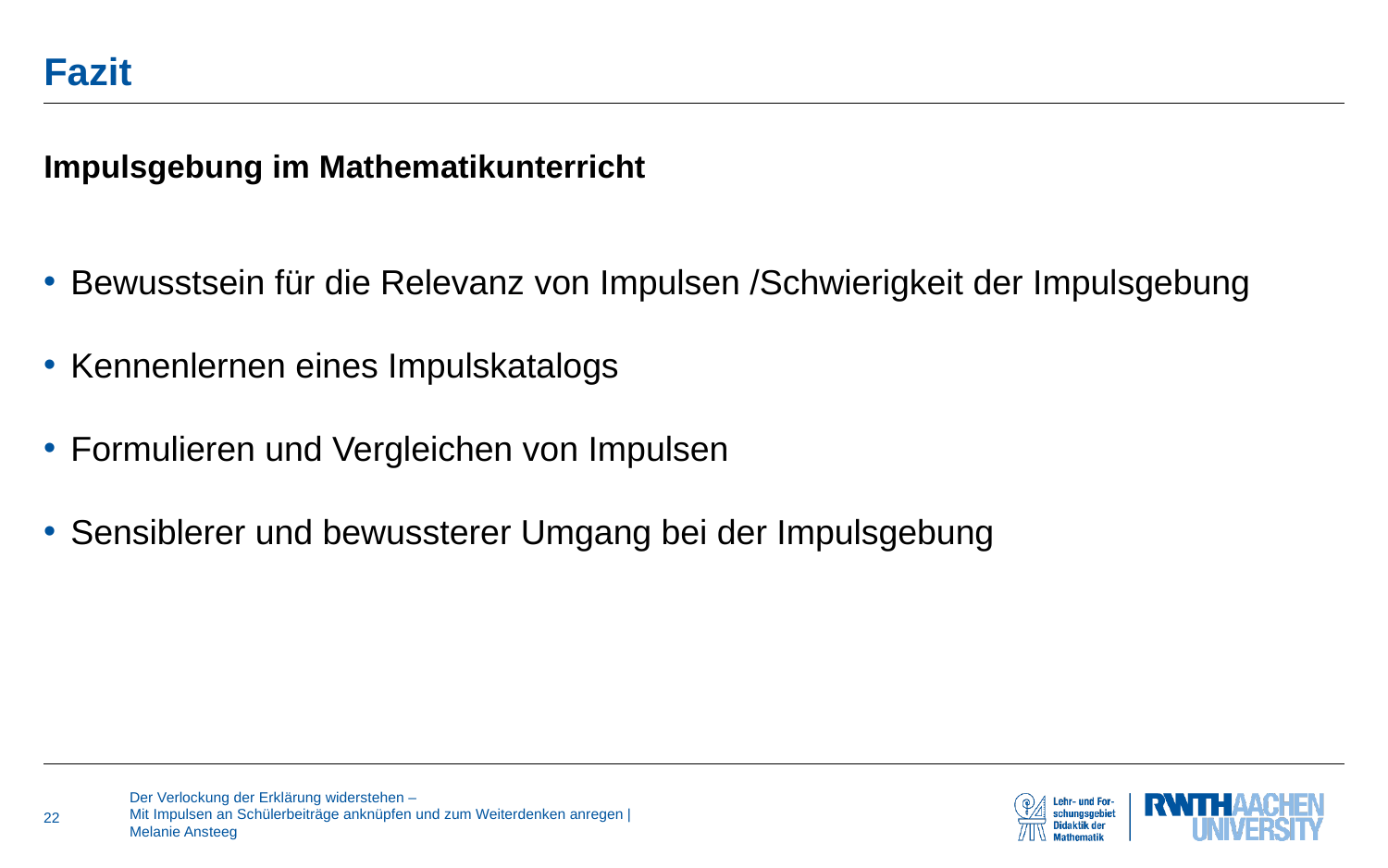

# Fazit
Impulsgebung im Mathematikunterricht
Bewusstsein für die Relevanz von Impulsen /Schwierigkeit der Impulsgebung

Kennenlernen eines Impulskatalogs

Formulieren und Vergleichen von Impulsen

Sensiblerer und bewussterer Umgang bei der Impulsgebung